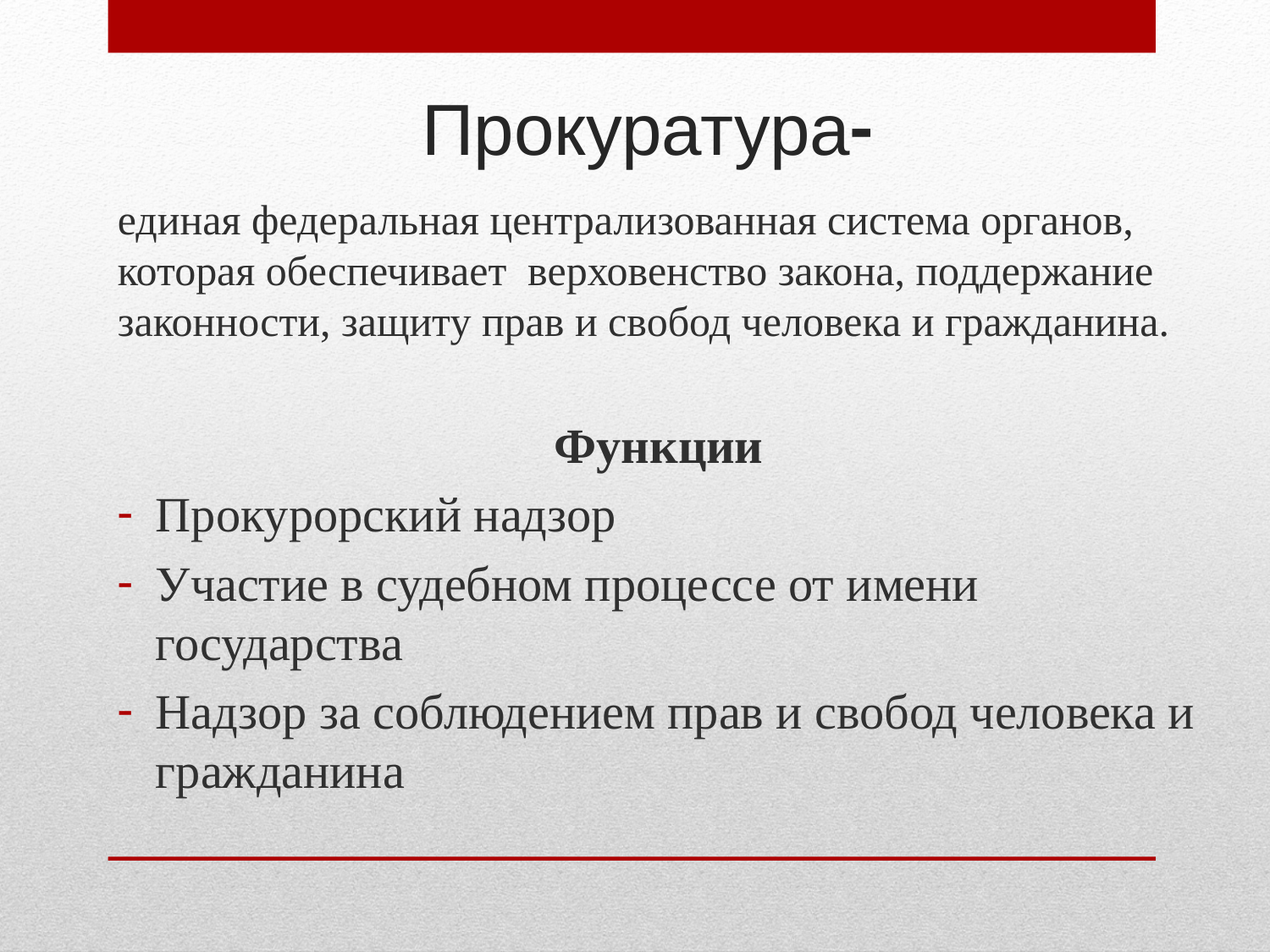

# Прокуратура-
единая федеральная централизованная система органов, которая обеспечивает  верховенство закона, поддержание законности, защиту прав и свобод человека и гражданина.

Функции
Прокурорский надзор
Участие в судебном процессе от имени государства
Надзор за соблюдением прав и свобод человека и гражданина